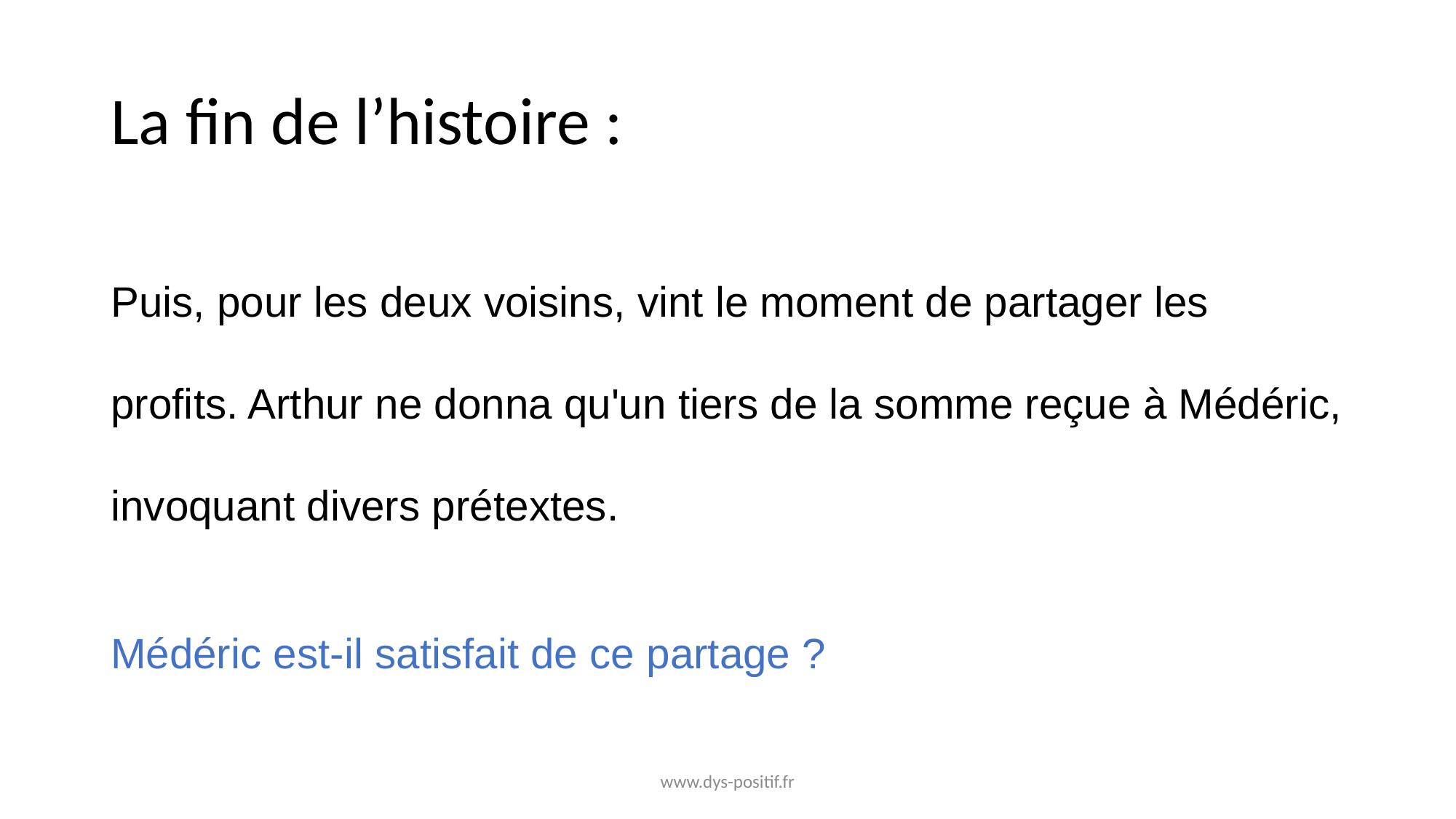

# La fin de l’histoire :
Puis, pour les deux voisins, vint le moment de partager les profits. Arthur ne donna qu'un tiers de la somme reçue à Médéric, invoquant divers prétextes.

Médéric est-il satisfait de ce partage ?
www.dys-positif.fr